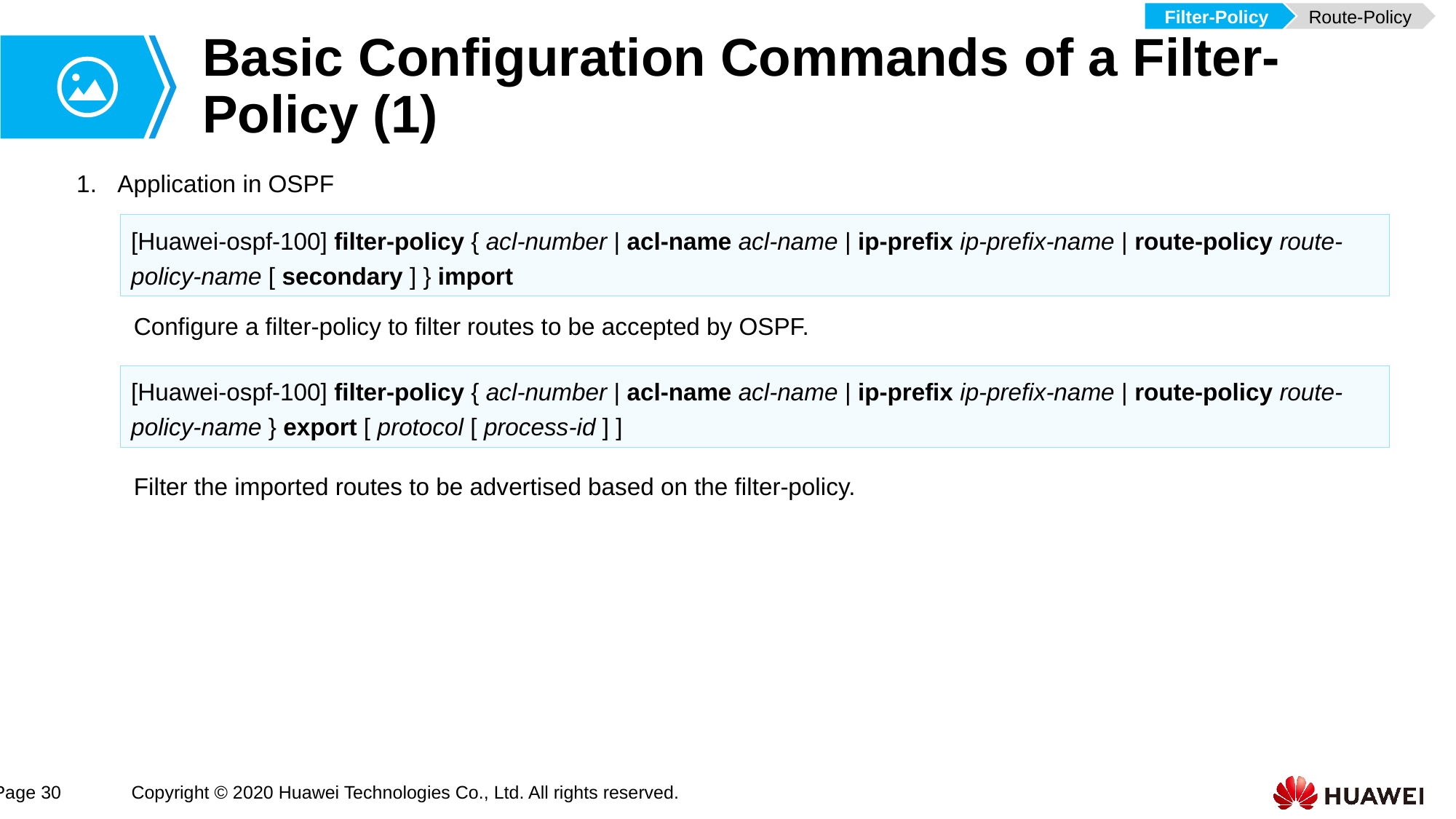

Filter-Policy
Route-Policy
# Basic Configuration Commands of a Filter-Policy (1)
Application in OSPF
[Huawei-ospf-100] filter-policy { acl-number | acl-name acl-name | ip-prefix ip-prefix-name | route-policy route-policy-name [ secondary ] } import
Configure a filter-policy to filter routes to be accepted by OSPF.
[Huawei-ospf-100] filter-policy { acl-number | acl-name acl-name | ip-prefix ip-prefix-name | route-policy route-policy-name } export [ protocol [ process-id ] ]
Filter the imported routes to be advertised based on the filter-policy.